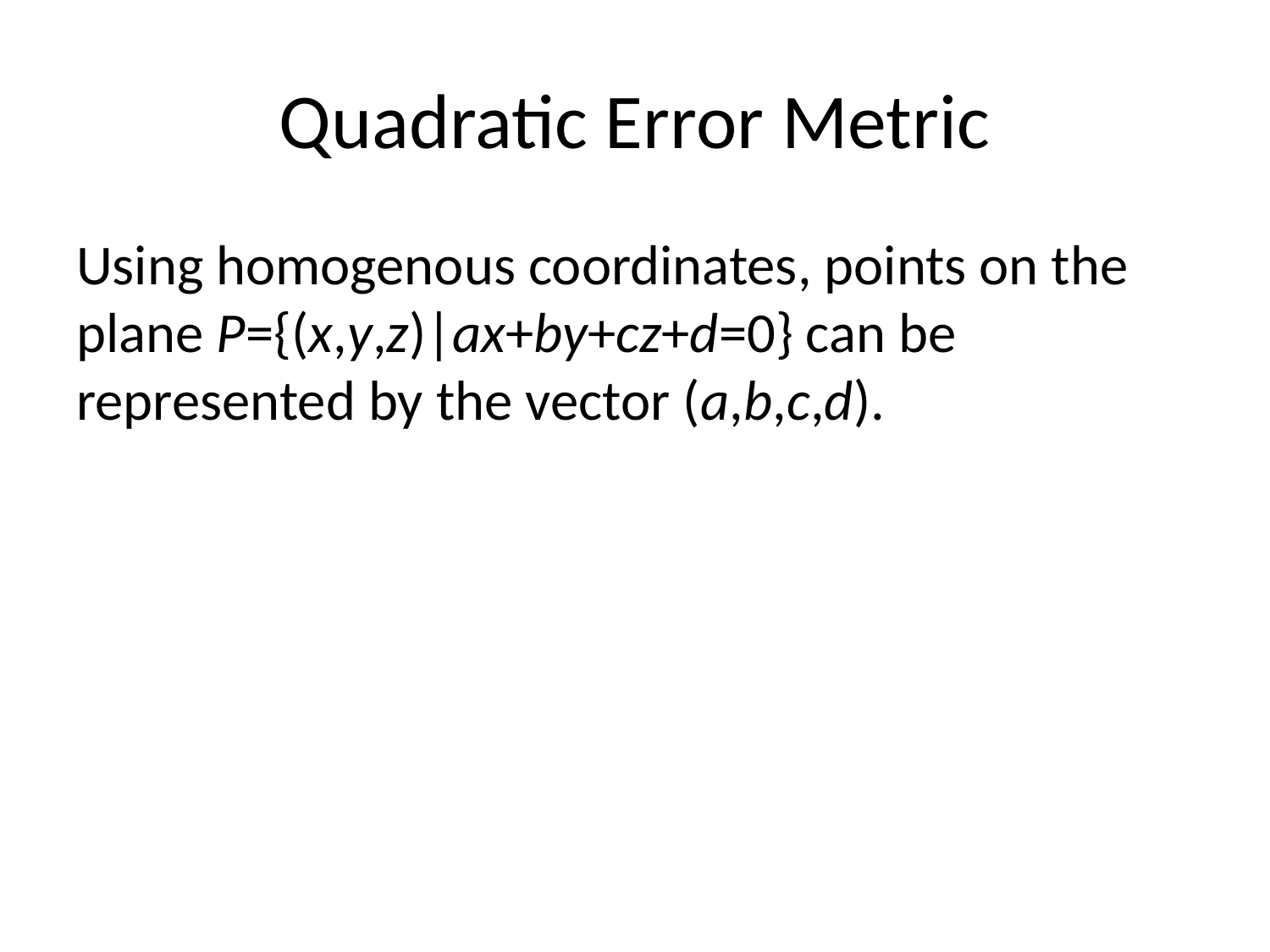

# Quadratic Error Metric
Using homogenous coordinates, points on the plane P={(x,y,z)|ax+by+cz+d=0} can be represented by the vector (a,b,c,d).